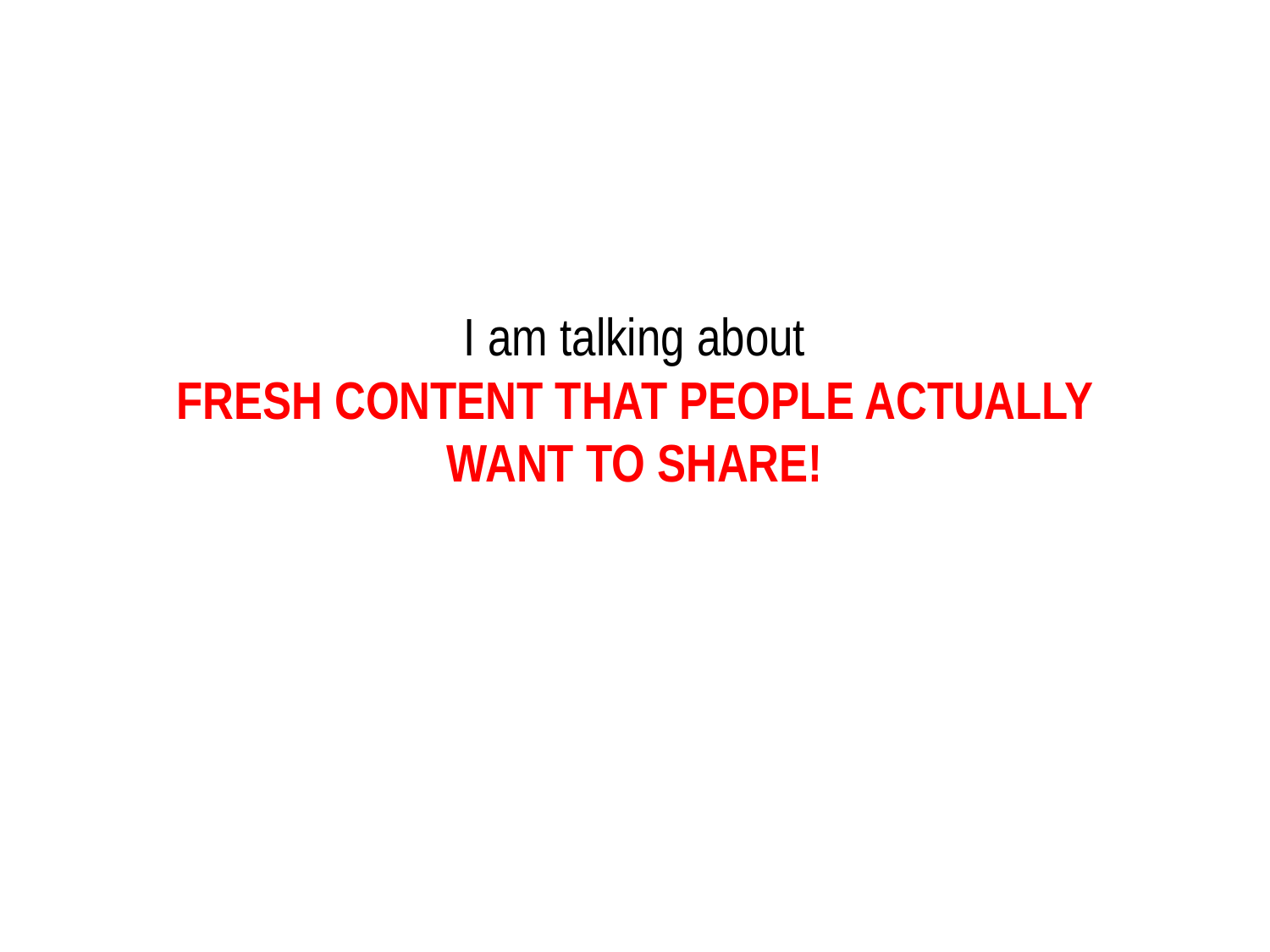

# I am talking about FRESH CONTENT THAT PEOPLE ACTUALLY WANT TO SHARE!